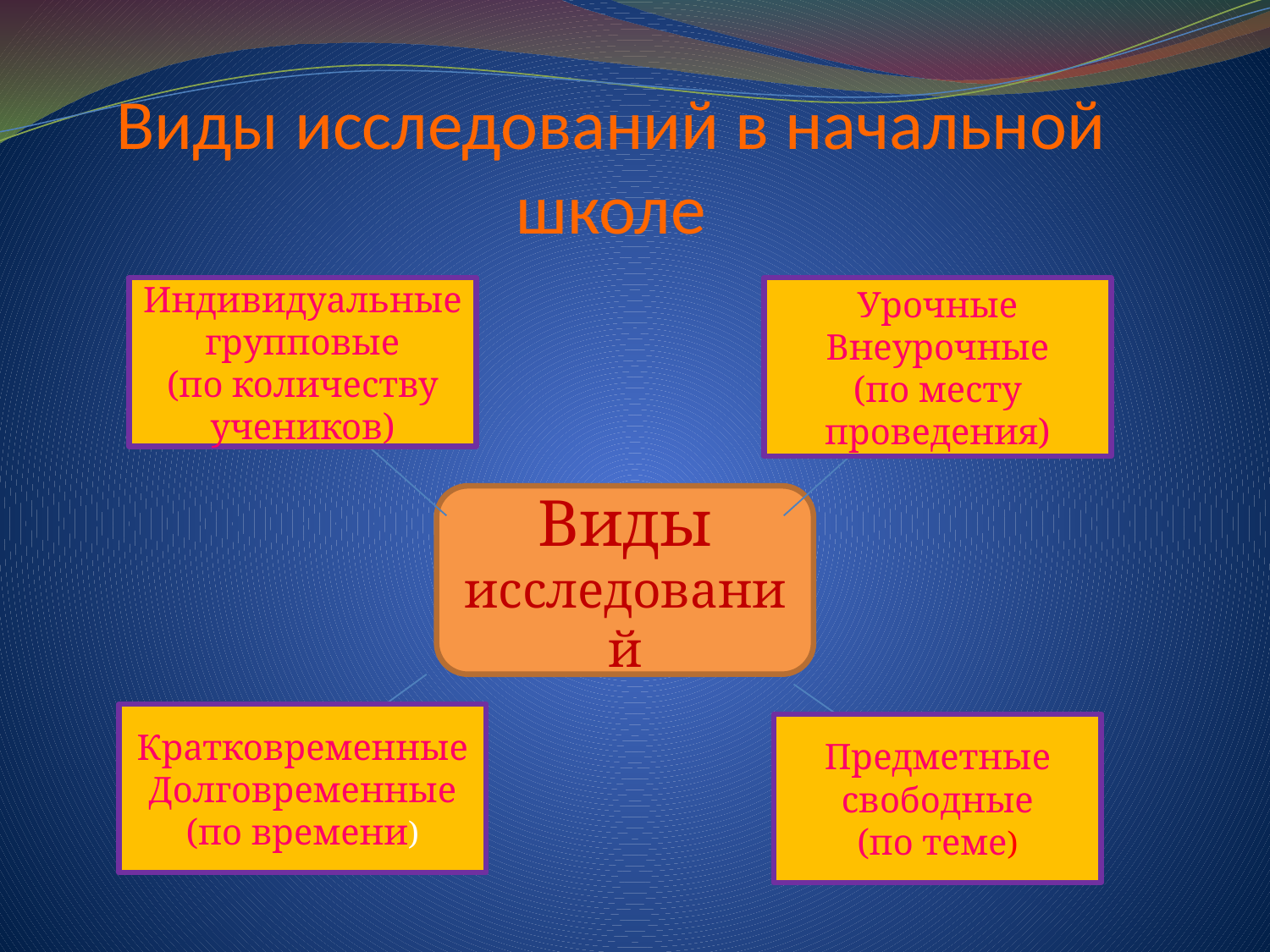

# Виды исследований в начальной школе

Индивидуальные
групповые
(по количеству учеников)
Урочные
Внеурочные
(по месту проведения)
Виды исследований
Кратковременные
Долговременные
(по времени)
Предметные свободные
(по теме)